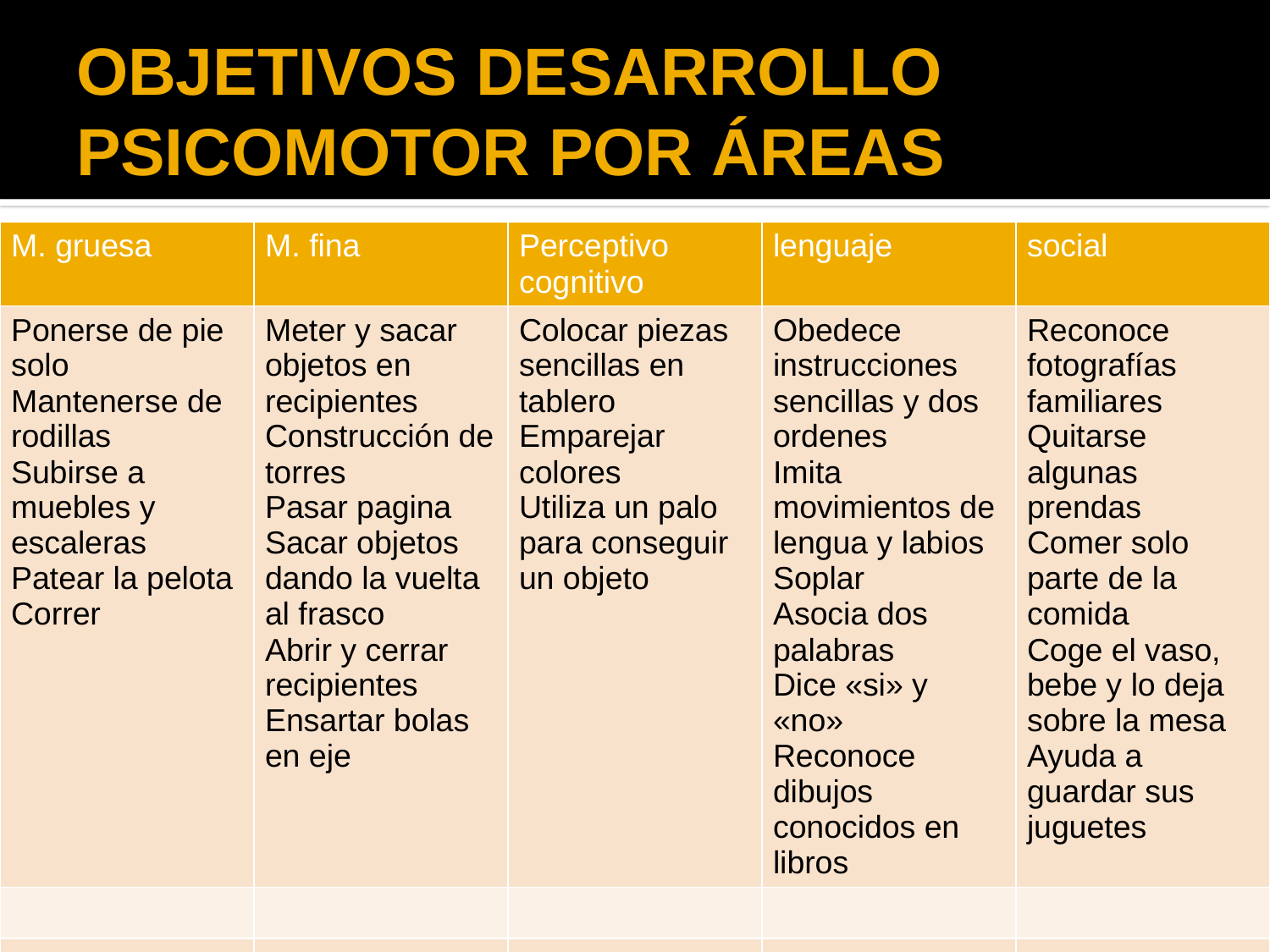

# OBJETIVOS DESARROLLO PSICOMOTOR POR ÁREAS
| M. gruesa | M. fina | Perceptivo cognitivo | lenguaje | social |
| --- | --- | --- | --- | --- |
| Ponerse de pie solo Mantenerse de rodillas Subirse a muebles y escaleras Patear la pelota Correr | Meter y sacar objetos en recipientes Construcción de torres Pasar pagina Sacar objetos dando la vuelta al frasco Abrir y cerrar recipientes Ensartar bolas en eje | Colocar piezas sencillas en tablero Emparejar colores Utiliza un palo para conseguir un objeto | Obedece instrucciones sencillas y dos ordenes Imita movimientos de lengua y labios Soplar Asocia dos palabras Dice «si» y «no» Reconoce dibujos conocidos en libros | Reconoce fotografías familiares Quitarse algunas prendas Comer solo parte de la comida Coge el vaso, bebe y lo deja sobre la mesa Ayuda a guardar sus juguetes |
|  |  |  |  |  |
|  |  |  |  |  |